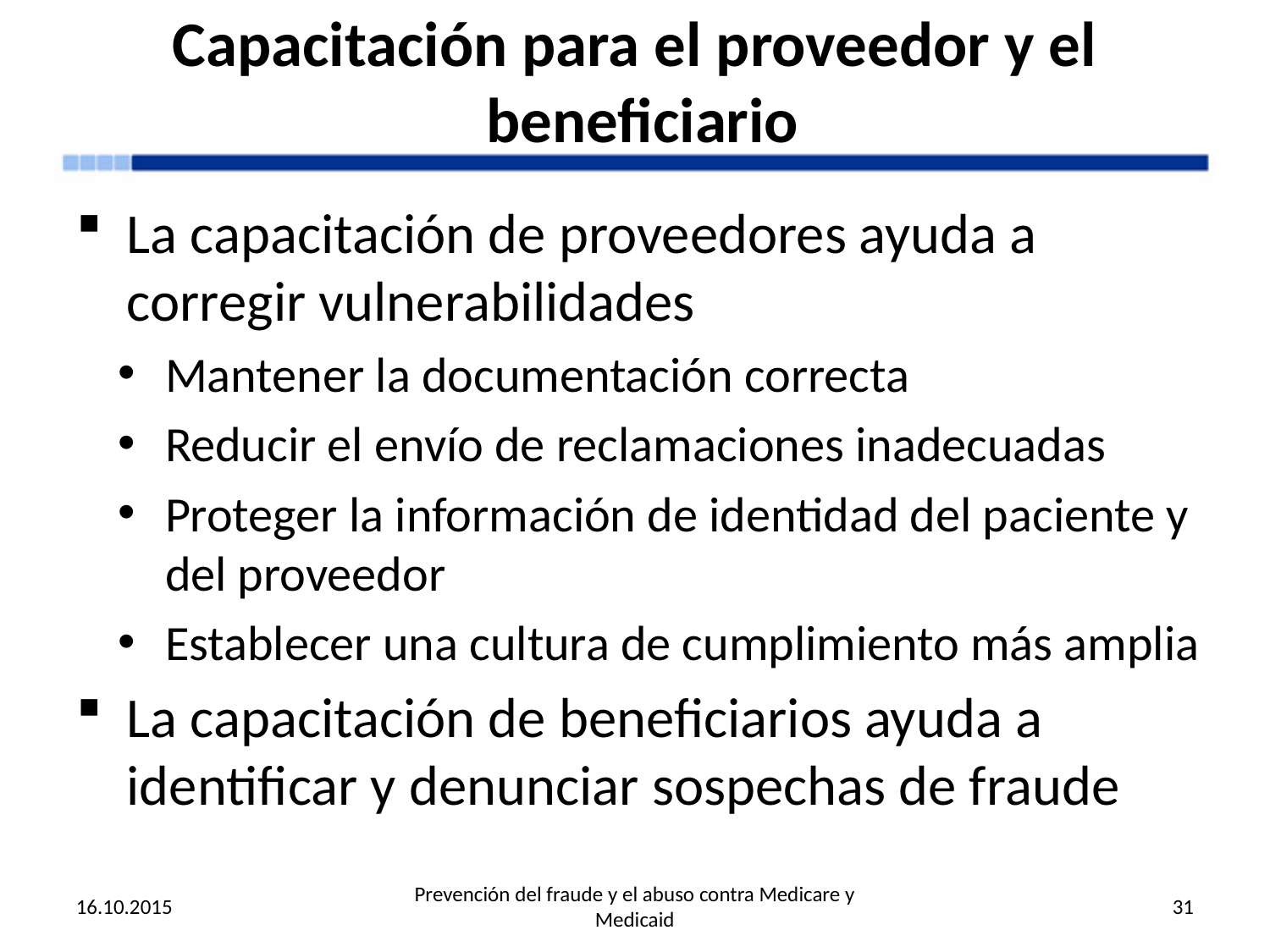

# Capacitación para el proveedor y el beneficiario
La capacitación de proveedores ayuda a corregir vulnerabilidades
Mantener la documentación correcta
Reducir el envío de reclamaciones inadecuadas
Proteger la información de identidad del paciente y del proveedor
Establecer una cultura de cumplimiento más amplia
La capacitación de beneficiarios ayuda a identificar y denunciar sospechas de fraude
16.10.2015
Prevención del fraude y el abuso contra Medicare y Medicaid
31